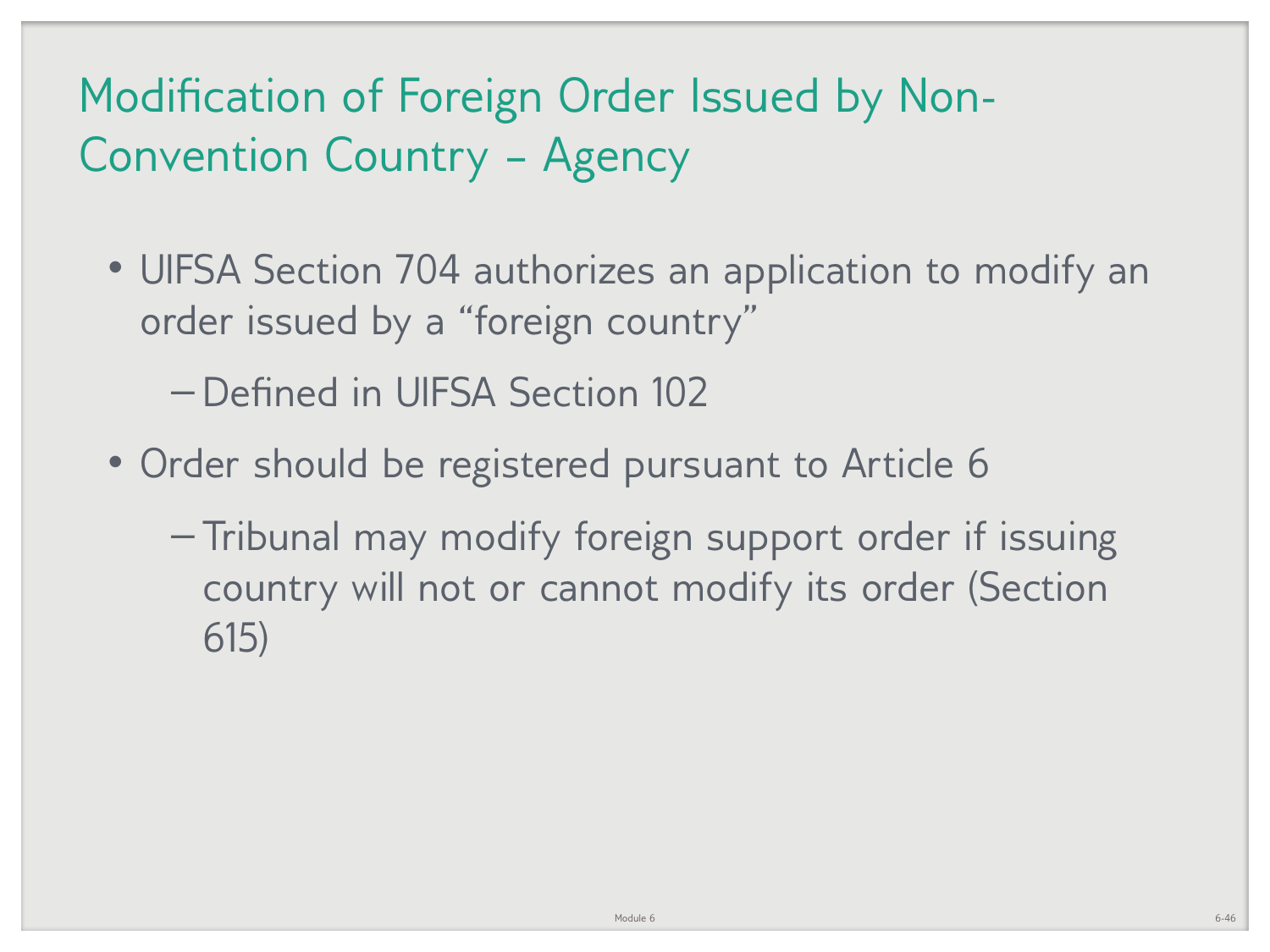

# Modification of Foreign Order Issued by Non-Convention Country – Agency
UIFSA Section 704 authorizes an application to modify an order issued by a “foreign country”
Defined in UIFSA Section 102
Order should be registered pursuant to Article 6
Tribunal may modify foreign support order if issuing country will not or cannot modify its order (Section 615)

Module 6
6-46